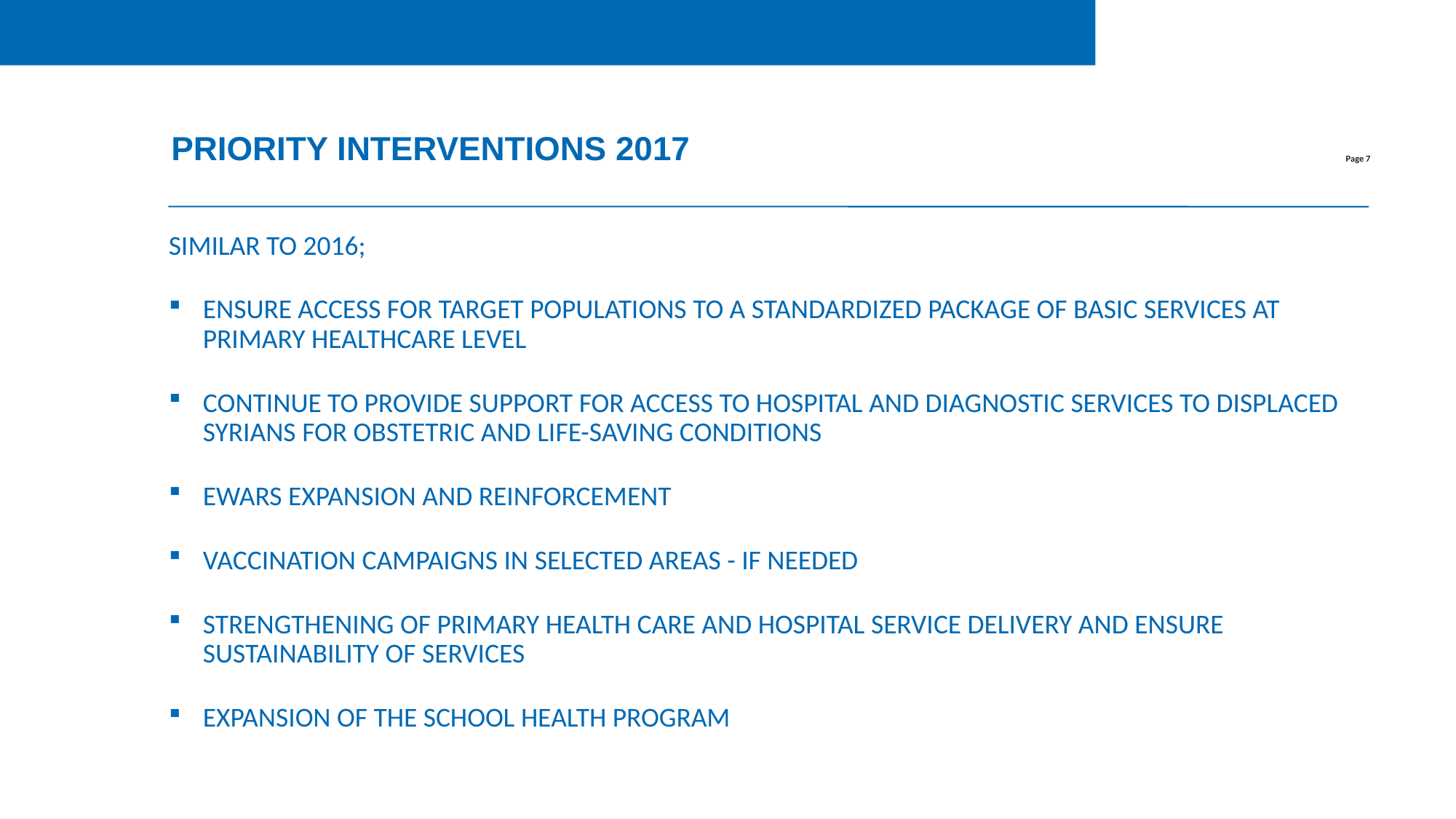

PRIORITY INTERVENTIONS 2017
Similar to 2016;

Ensure access for target populations to a standardized package of basic services at primary healthcare level

Continue to provide support for access to hospital and diagnostic services to displaced Syrians for obstetric and life-saving conditions

EWARS expansion and reinforcement

Vaccination campaigns in selected areas - if needed

Strengthening of primary health care and hospital service delivery and ensure sustainability of services

Expansion of the School Health Program